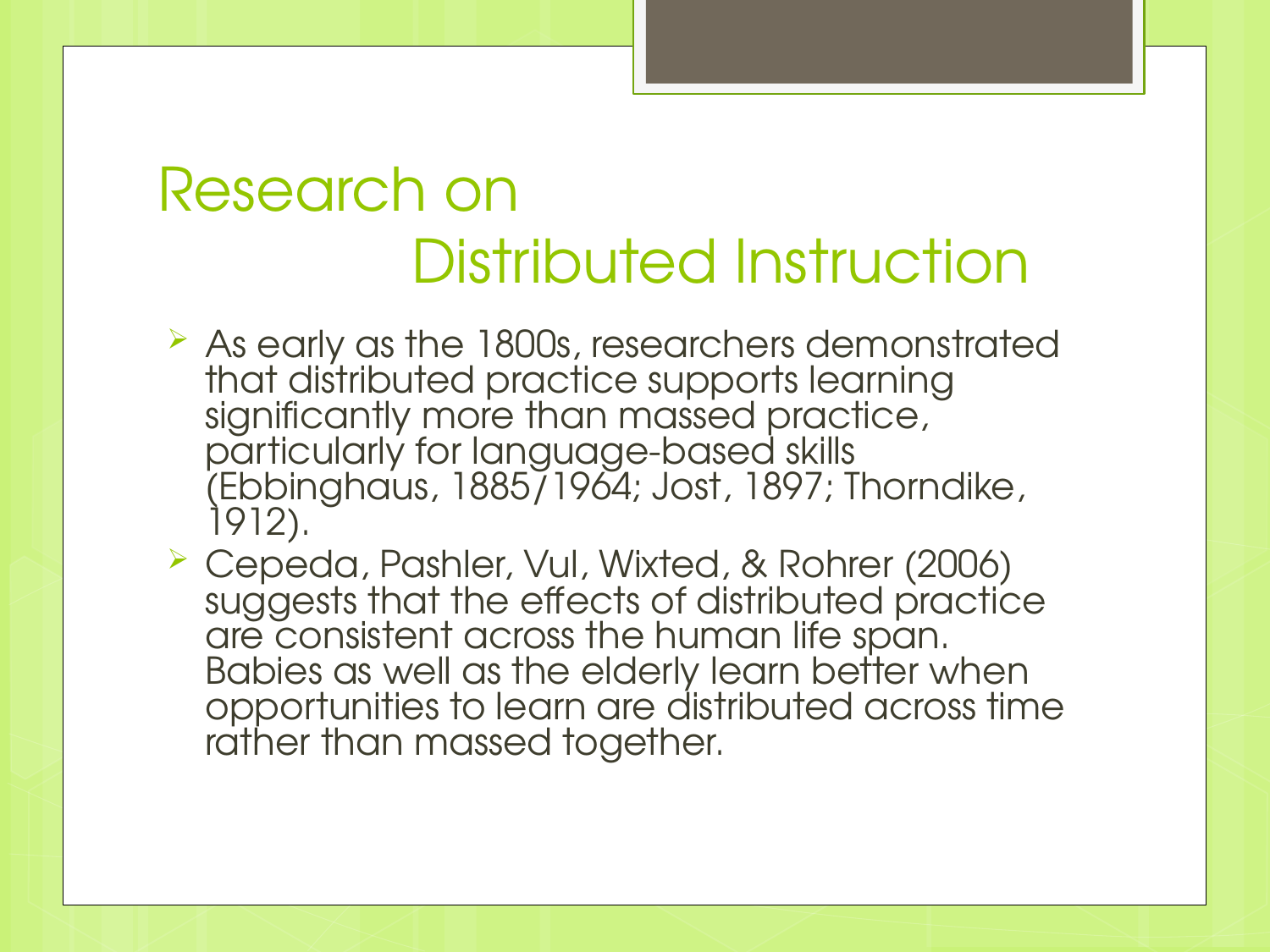

# Research on Distributed Instruction
As early as the 1800s, researchers demonstrated that distributed practice supports learning significantly more than massed practice, particularly for language-based skills (Ebbinghaus, 1885/1964; Jost, 1897; Thorndike, 1912).
Cepeda, Pashler, Vul, Wixted, & Rohrer (2006) suggests that the effects of distributed practice are consistent across the human life span.  Babies as well as the elderly learn better when opportunities to learn are distributed across time rather than massed together.